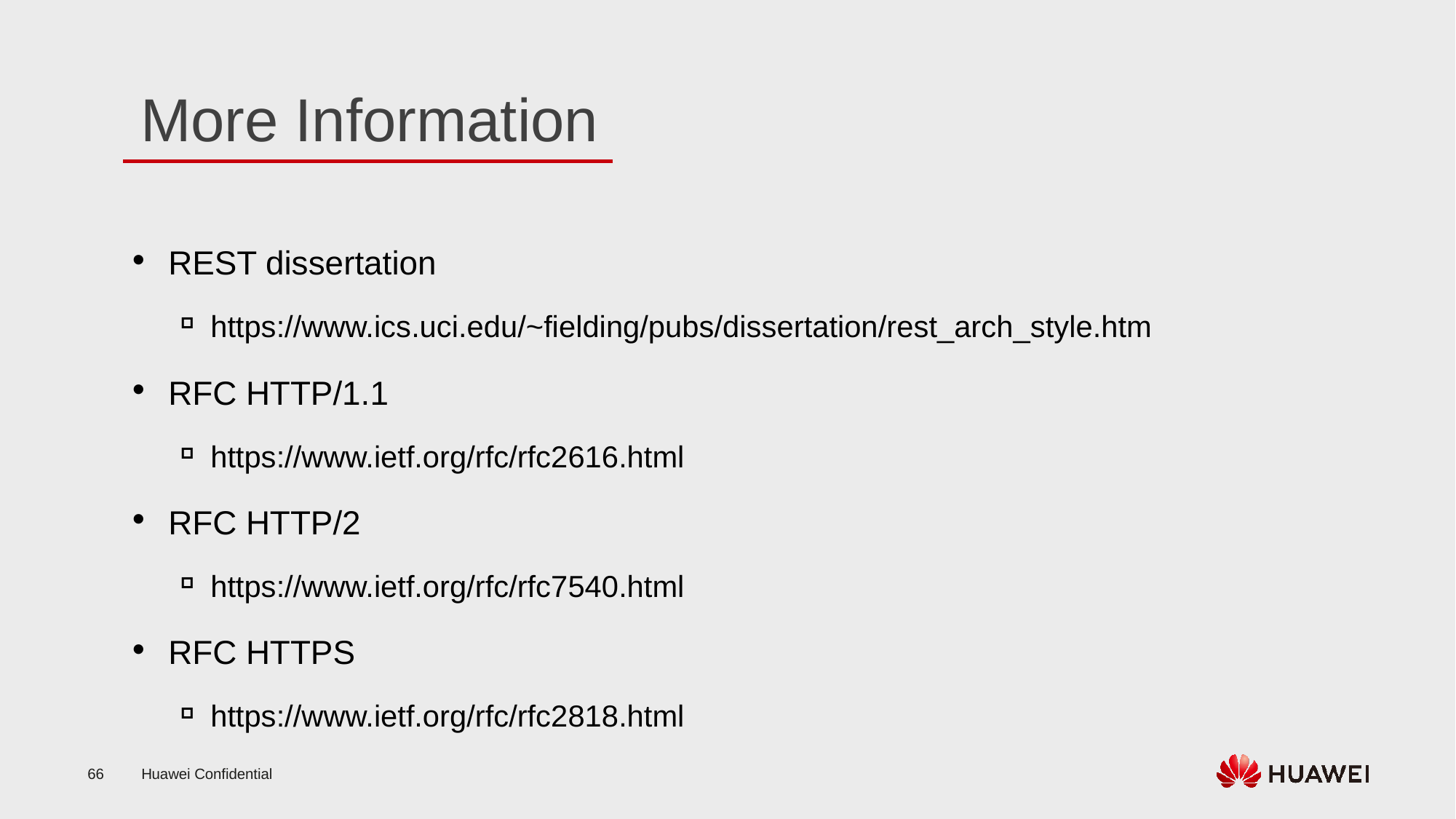

REST dissertation
https://www.ics.uci.edu/~fielding/pubs/dissertation/rest_arch_style.htm
RFC HTTP/1.1
https://www.ietf.org/rfc/rfc2616.html
RFC HTTP/2
https://www.ietf.org/rfc/rfc7540.html
RFC HTTPS
https://www.ietf.org/rfc/rfc2818.html